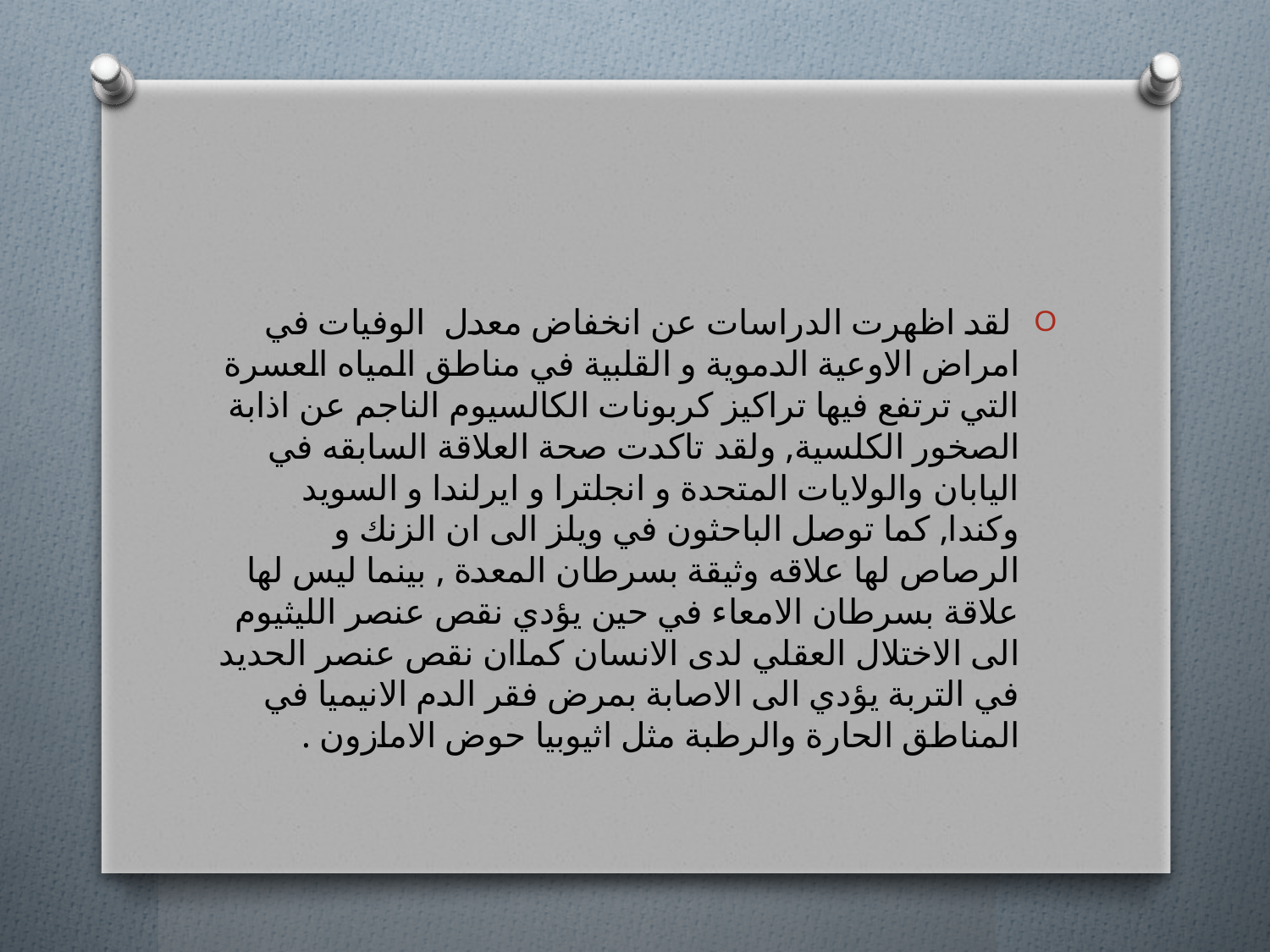

لقد اظهرت الدراسات عن انخفاض معدل  الوفيات في امراض الاوعية الدموية و القلبية في مناطق المياه العسرة التي ترتفع فيها تراكيز كربونات الكالسيوم الناجم عن اذابة الصخور الكلسية, ولقد تاكدت صحة العلاقة السابقه في اليابان والولايات المتحدة و انجلترا و ايرلندا و السويد وكندا, كما توصل الباحثون في ويلز الى ان الزنك و الرصاص لها علاقه وثيقة بسرطان المعدة , بينما ليس لها علاقة بسرطان الامعاء في حين يؤدي نقص عنصر الليثيوم الى الاختلال العقلي لدى الانسان كماان نقص عنصر الحديد في التربة يؤدي الى الاصابة بمرض فقر الدم الانيميا في المناطق الحارة والرطبة مثل اثيوبيا حوض الامازون .